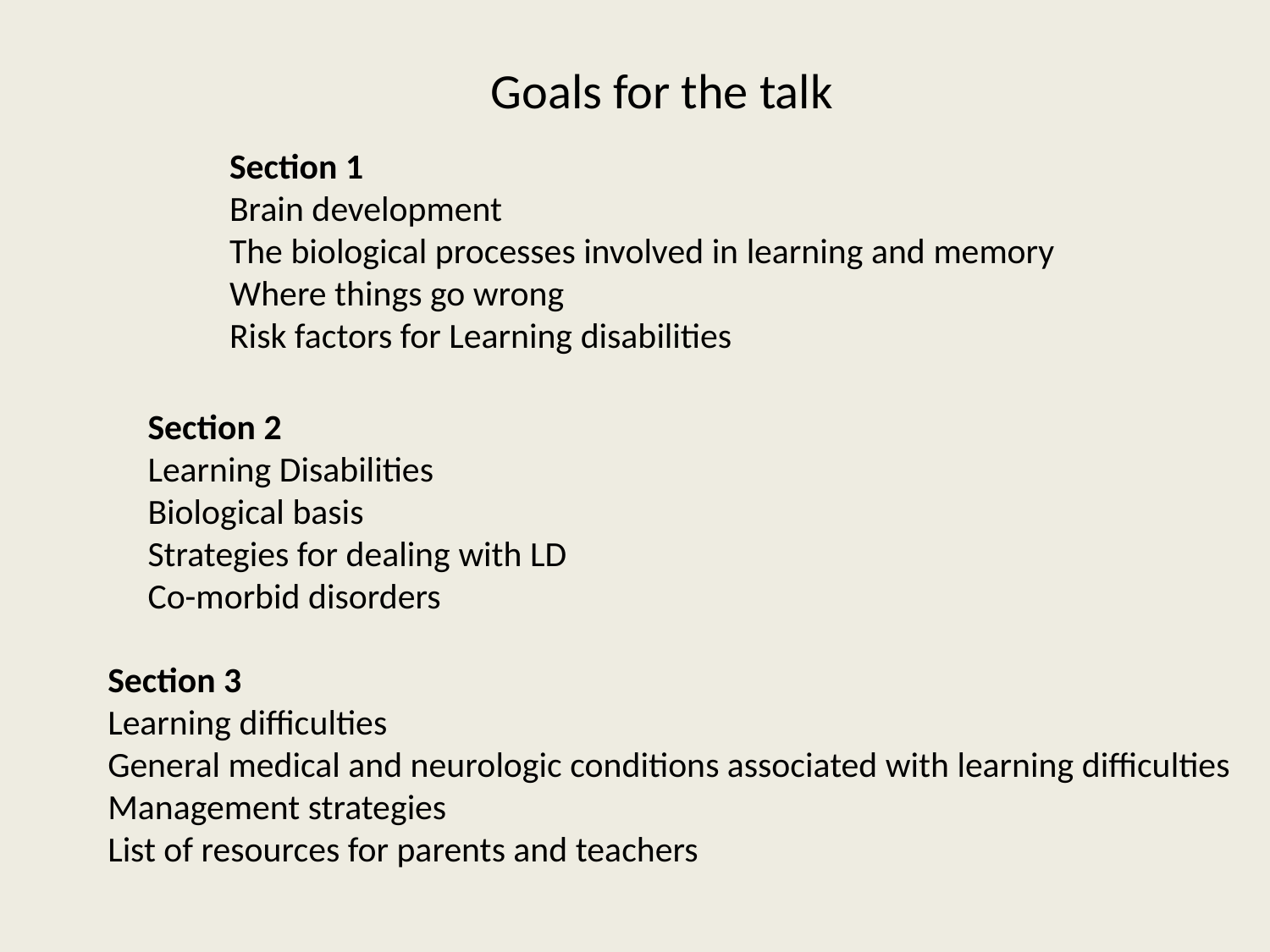

Goals for the talk
Section 1
Brain development
The biological processes involved in learning and memory
Where things go wrong
Risk factors for Learning disabilities

Section 2
Learning Disabilities
Biological basis
Strategies for dealing with LD
Co-morbid disorders
     Section 3
     Learning difficulties
     General medical and neurologic conditions associated with learning difficulties
     Management strategies
     List of resources for parents and teachers